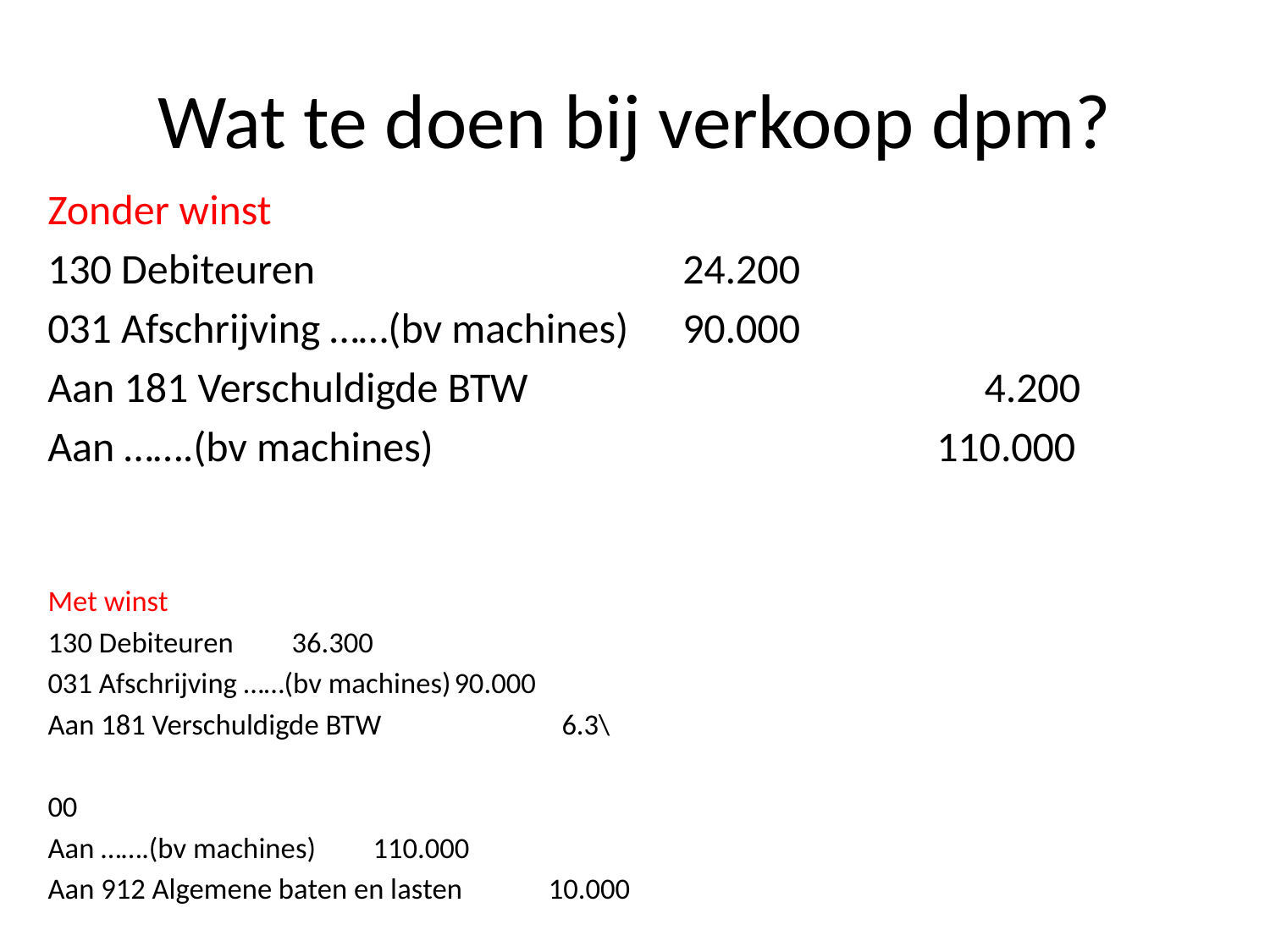

# Wat te doen bij verkoop dpm?
Zonder winst
130 Debiteuren			24.200
031 Afschrijving ……(bv machines)	90.000
Aan 181 Verschuldigde BTW				     4.200
Aan …….(bv machines)				110.000

Met winst
130 Debiteuren				36.300
031 Afschrijving ……(bv machines)	90.000
Aan 181 Verschuldigde BTW				    6.3\

00
Aan …….(bv machines)					110.000
Aan 912 Algemene baten en lasten				  10.000